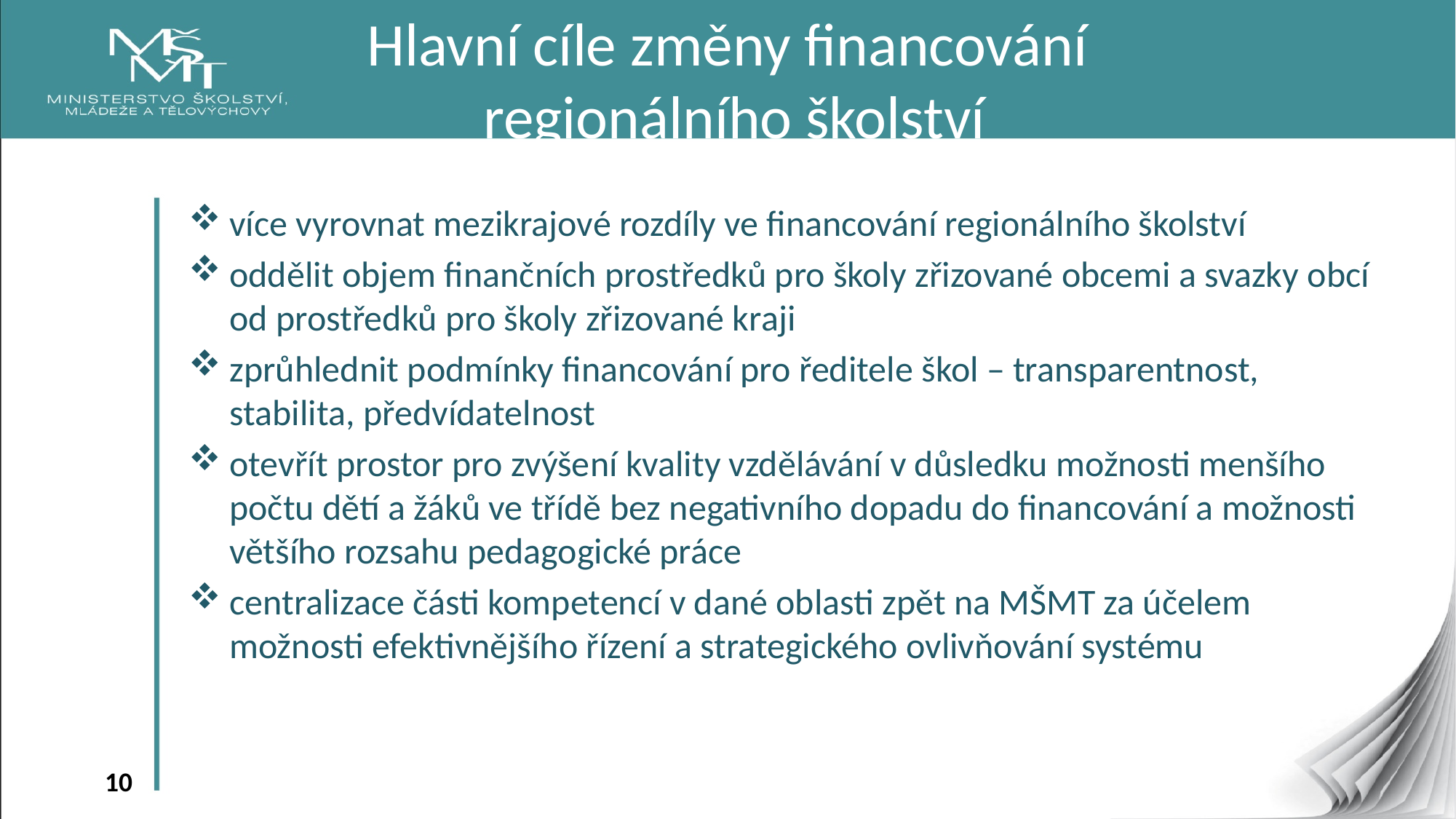

# Hlavní cíle změny financování regionálního školství
více vyrovnat mezikrajové rozdíly ve financování regionálního školství
oddělit objem finančních prostředků pro školy zřizované obcemi a svazky obcí od prostředků pro školy zřizované kraji
zprůhlednit podmínky financování pro ředitele škol – transparentnost, stabilita, předvídatelnost
otevřít prostor pro zvýšení kvality vzdělávání v důsledku možnosti menšího počtu dětí a žáků ve třídě bez negativního dopadu do financování a možnosti většího rozsahu pedagogické práce
centralizace části kompetencí v dané oblasti zpět na MŠMT za účelem možnosti efektivnějšího řízení a strategického ovlivňování systému